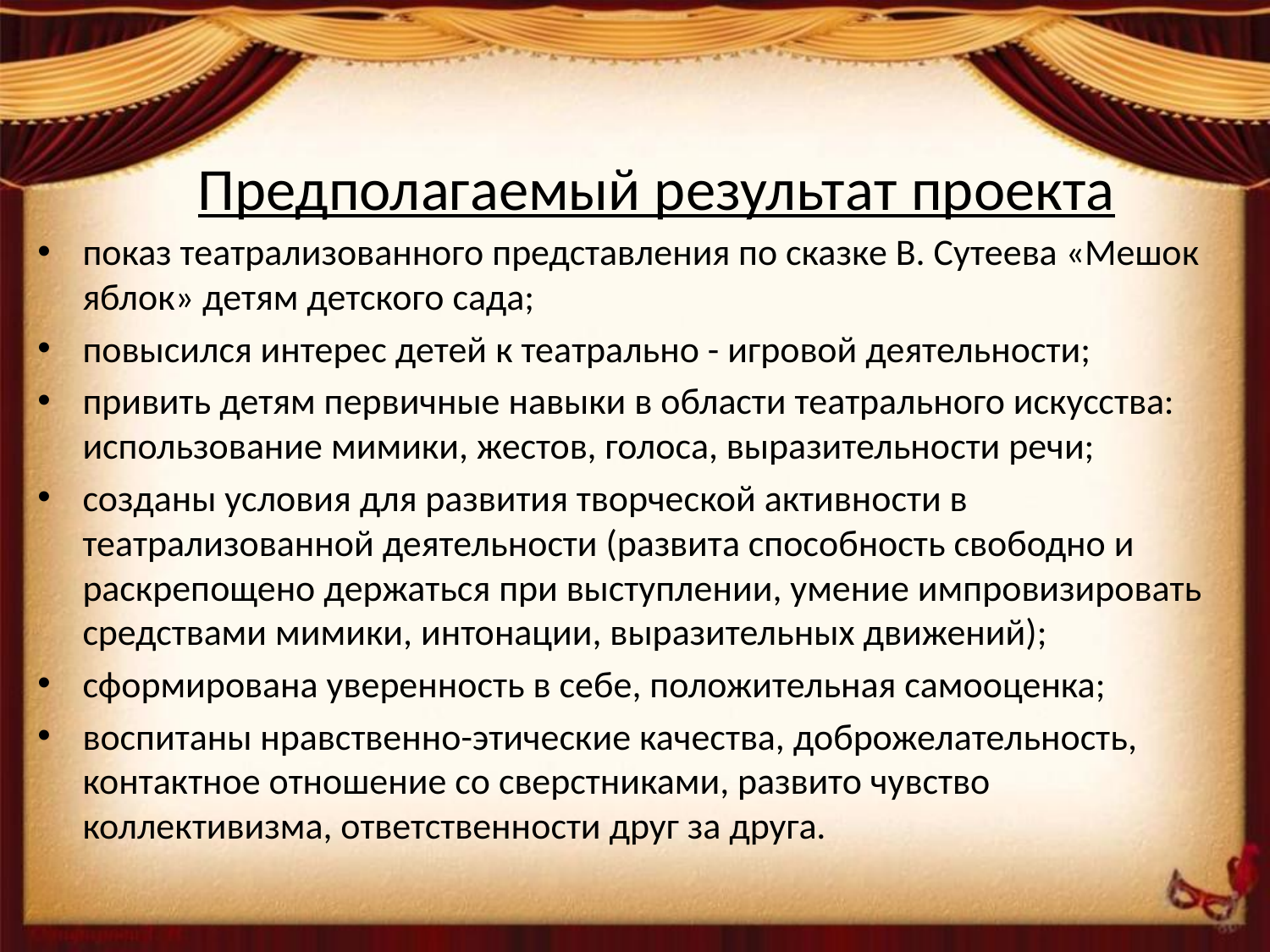

# Предполагаемый результат проекта
показ театрализованного представления по сказке В. Сутеева «Мешок яблок» детям детского сада;
повысился интерес детей к театрально - игровой деятельности;
привить детям первичные навыки в области театрального искусства: использование мимики, жестов, голоса, выразительности речи;
созданы условия для развития творческой активности в театрализованной деятельности (развита способность свободно и раскрепощено держаться при выступлении, умение импровизировать средствами мимики, интонации, выразительных движений);
сформирована уверенность в себе, положительная самооценка;
воспитаны нравственно-этические качества, доброжелательность, контактное отношение со сверстниками, развито чувство коллективизма, ответственности друг за друга.